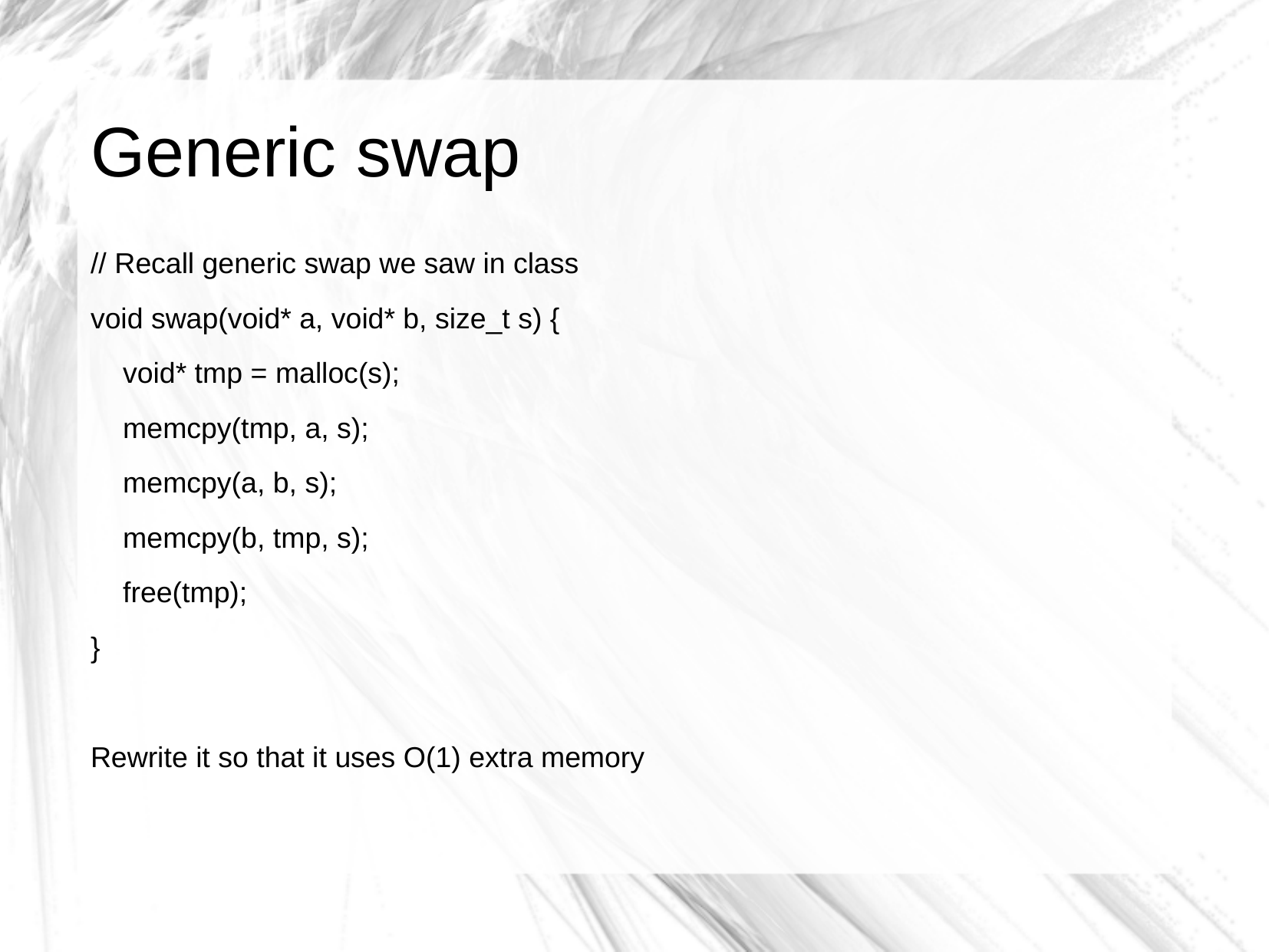

# Generic swap
// Recall generic swap we saw in class
void swap(void* a, void* b, size_t s) {
    void* tmp = malloc(s);
    memcpy(tmp, a, s);
    memcpy(a, b, s);
    memcpy(b, tmp, s);
    free(tmp);
}

Rewrite it so that it uses O(1) extra memory